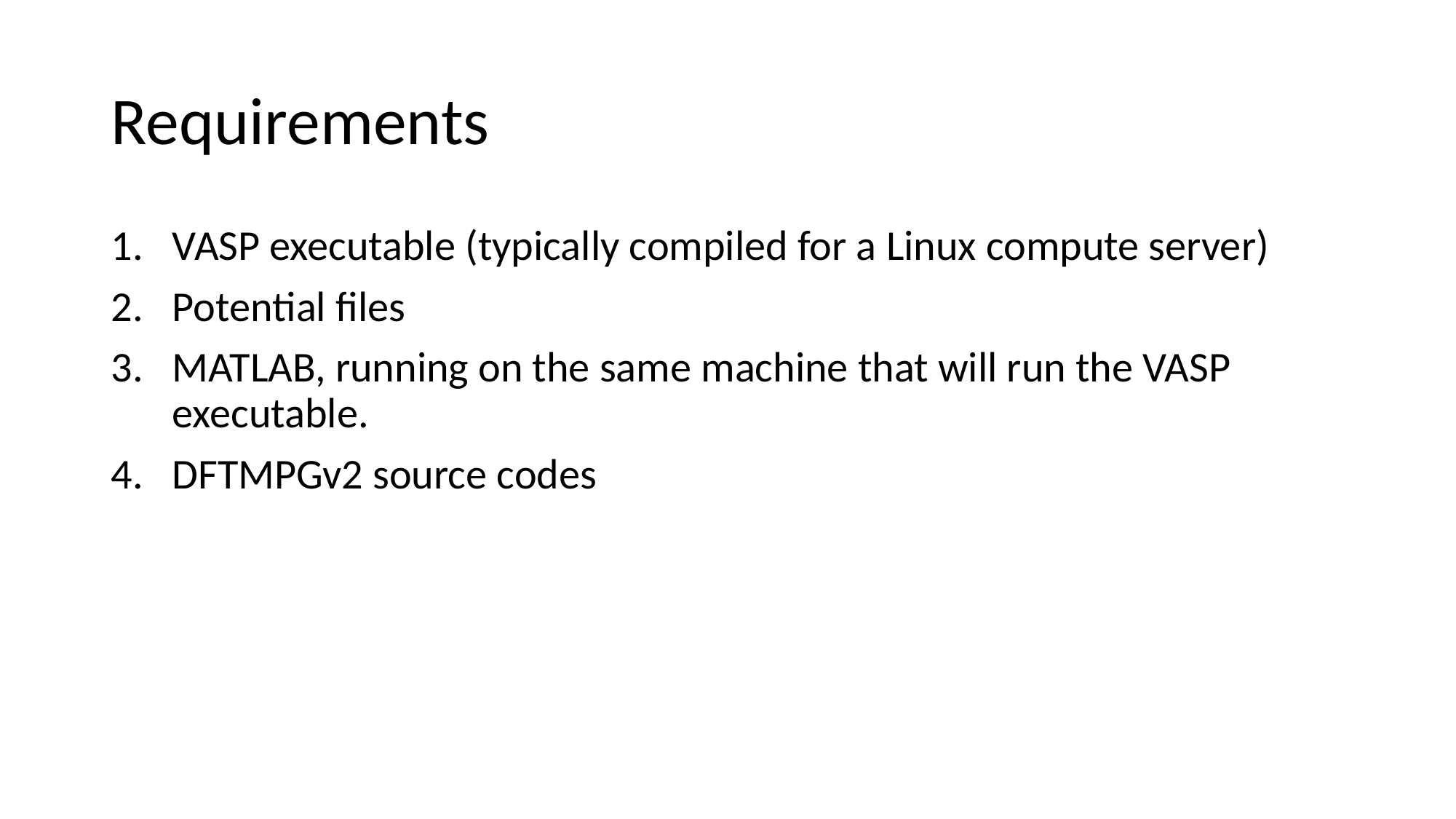

# Requirements
VASP executable (typically compiled for a Linux compute server)
Potential files
MATLAB, running on the same machine that will run the VASP executable.
DFTMPGv2 source codes